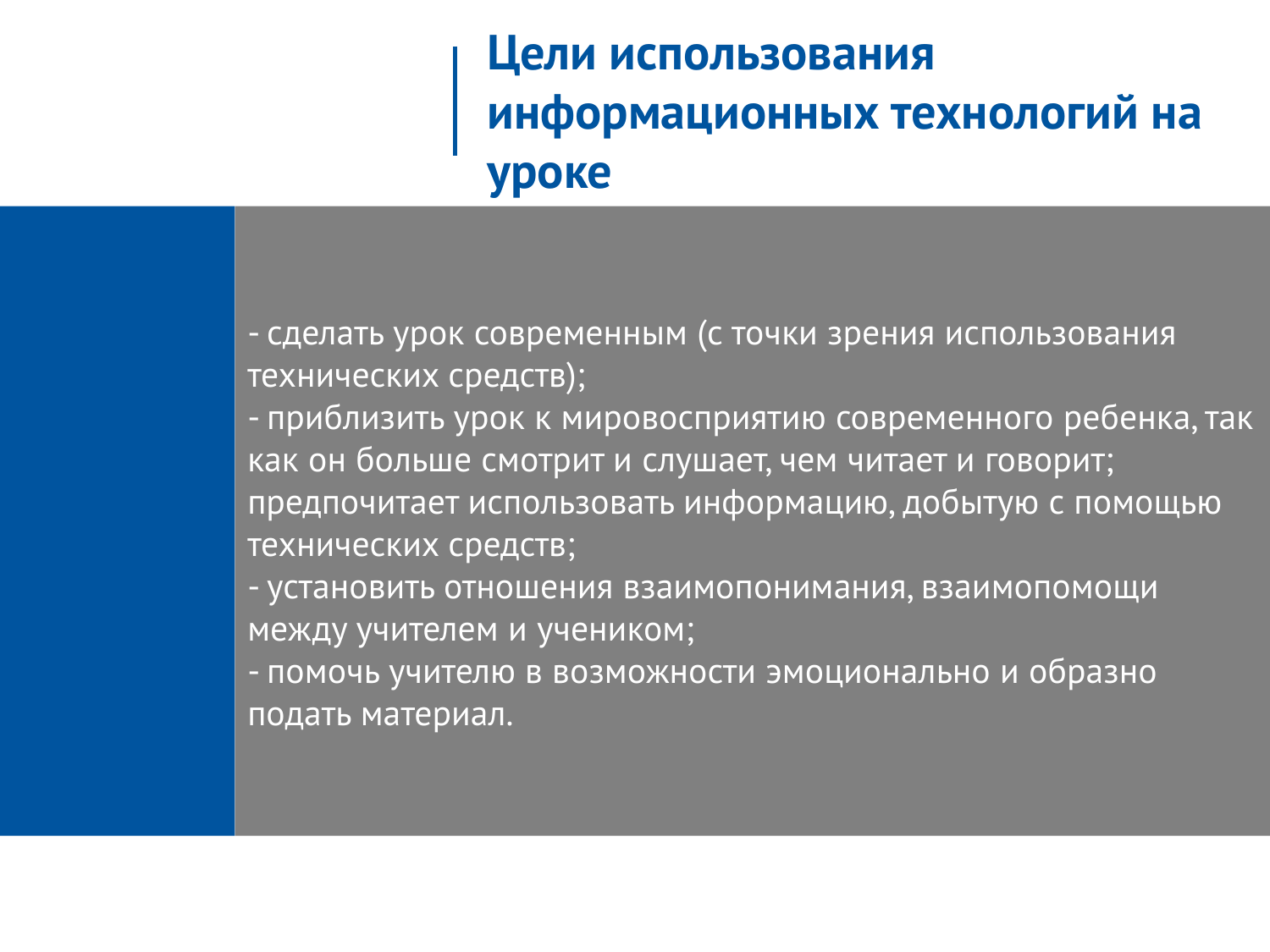

Цели использования информационных технологий на уроке

- сделать урок современным (с точки зрения использования технических средств);
- приблизить урок к мировосприятию современного ребенка, так как он больше смотрит и слушает, чем читает и говорит; предпочитает использовать информацию, добытую с помощью технических средств;
- установить отношения взаимопонимания, взаимопомощи между учителем и учеником;
- помочь учителю в возможности эмоционально и образно подать материал.